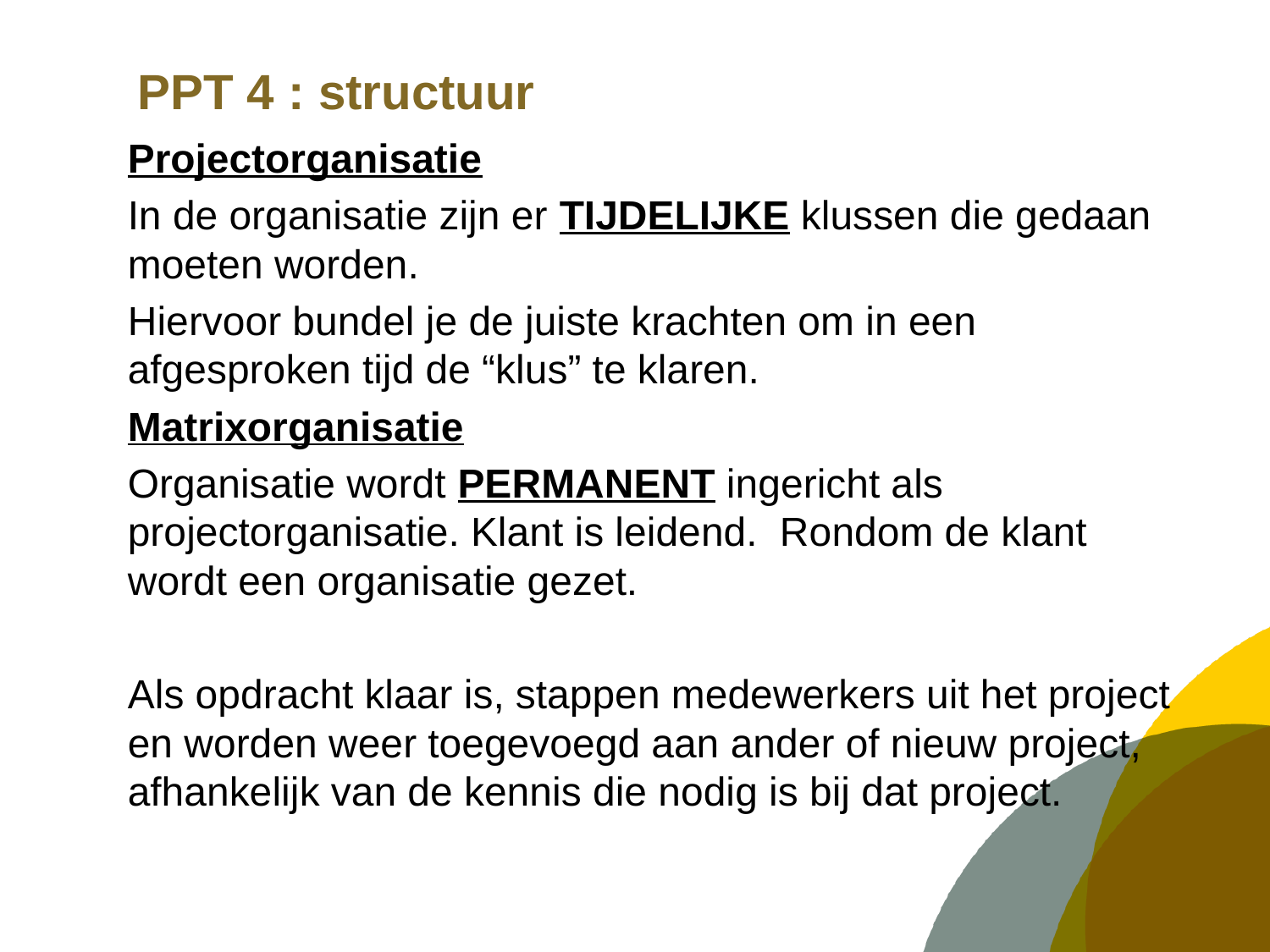

# PPT 4 : structuur
Projectorganisatie
In de organisatie zijn er TIJDELIJKE klussen die gedaan moeten worden.
Hiervoor bundel je de juiste krachten om in een afgesproken tijd de “klus” te klaren.
Matrixorganisatie
Organisatie wordt PERMANENT ingericht als projectorganisatie. Klant is leidend.  Rondom de klant wordt een organisatie gezet.

Als opdracht klaar is, stappen medewerkers uit het project en worden weer toegevoegd aan ander of nieuw project, afhankelijk van de kennis die nodig is bij dat project.